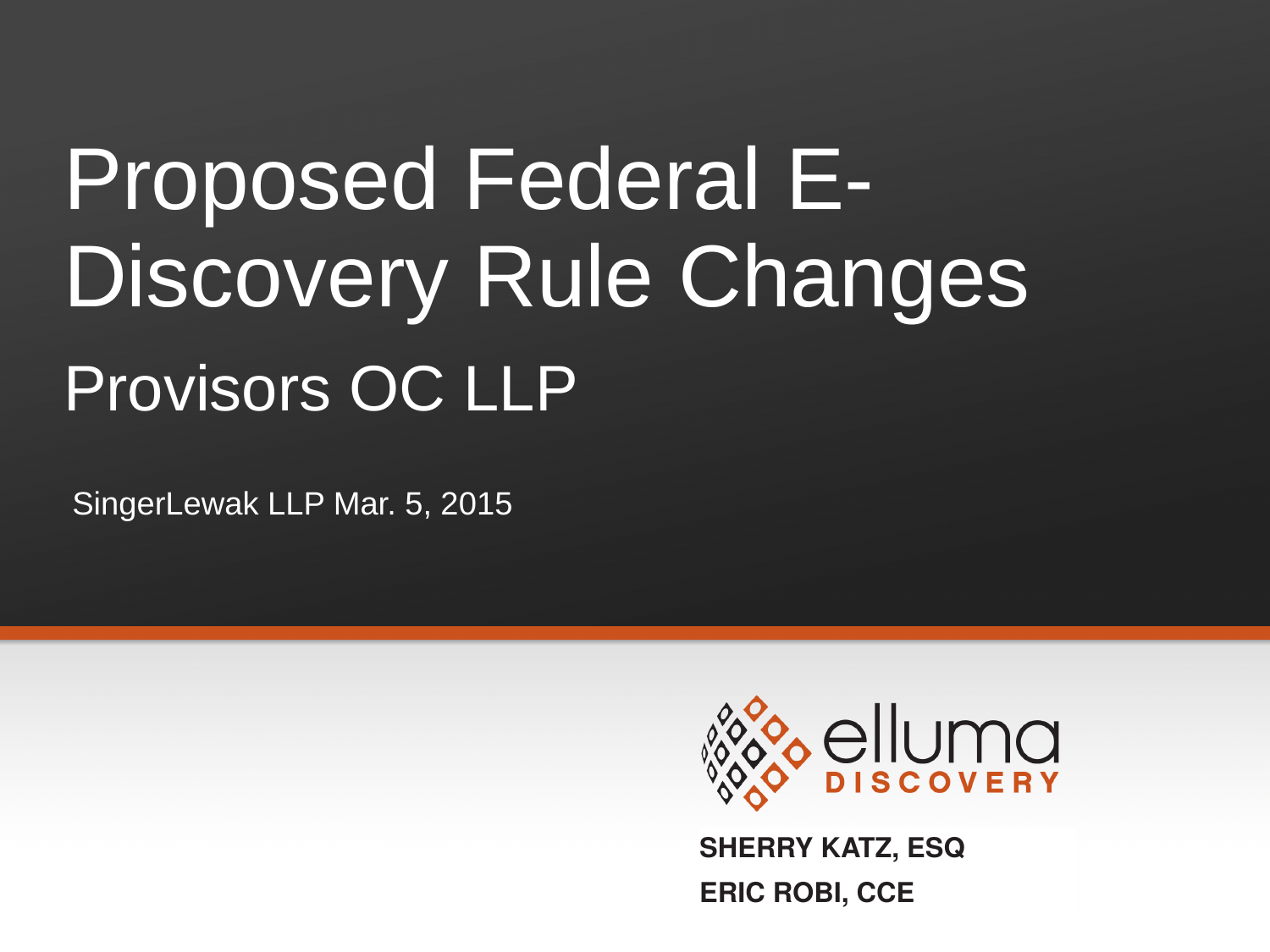

# Proposed Federal E-Discovery Rule Changes Provisors OC LLP SingerLewak LLP Mar. 5, 2015
Sherry Katz, esq
Eric robi, cce